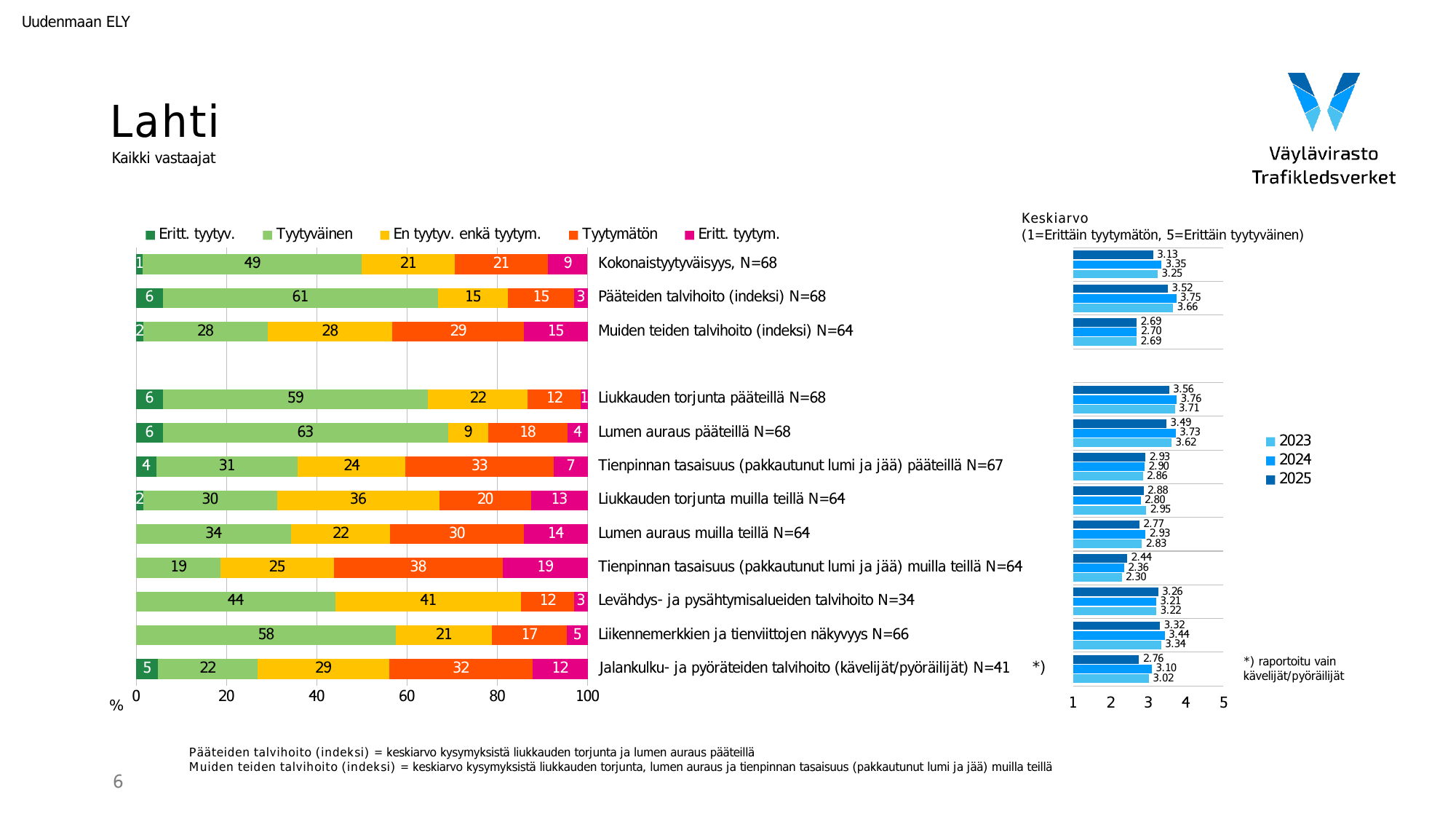

Uudenmaan ELY
# Lahti
Kaikki vastaajat
Keskiarvo
(1=Erittäin tyytymätön, 5=Erittäin tyytyväinen)

### Chart

| Category | Eritt. tyytyv. | Tyytyväinen | En tyytyv. enkä tyytym. | Tyytymätön | Eritt. tyytym. |
|---|---|---|---|---|---|
| Kokonaistyytyväisyys, N=68 | 1.470588 | 48.529412 | 20.588235 | 20.588235 | 8.823529 |
| Pääteiden talvihoito (indeksi) N=68 | 5.882353 | 61.0294115 | 15.441176500000001 | 14.7058825 | 2.9411765 |
| Muiden teiden talvihoito (indeksi) N=64 | 1.5625 | 27.604166666666668 | 27.604166666666668 | 29.166666666666668 | 15.104166666666666 |
|  | None | None | None | None | None |
| Liukkauden torjunta pääteillä N=68 | 5.882353 | 58.823529 | 22.058824 | 11.764706 | 1.470588 |
| Lumen auraus pääteillä N=68 | 5.882353 | 63.235294 | 8.823529 | 17.647059 | 4.411765 |
| Tienpinnan tasaisuus (pakkautunut lumi ja jää) pääteillä N=67 | 4.477612 | 31.343284 | 23.880597 | 32.835821 | 7.462687 |
| Liukkauden torjunta muilla teillä N=64 | 1.5625 | 29.6875 | 35.9375 | 20.3125 | 12.5 |
| Lumen auraus muilla teillä N=64 | None | 34.375 | 21.875 | 29.6875 | 14.0625 |
| Tienpinnan tasaisuus (pakkautunut lumi ja jää) muilla teillä N=64 | None | 18.75 | 25.0 | 37.5 | 18.75 |
| Levähdys- ja pysähtymisalueiden talvihoito N=34 | None | 44.117647 | 41.176471 | 11.764706 | 2.941176 |
| Liikennemerkkien ja tienviittojen näkyvyys N=66 | None | 57.575758 | 21.212121 | 16.666667 | 4.545455 |
| Jalankulku- ja pyöräteiden talvihoito (kävelijät/pyöräilijät) N=41 | 4.878049 | 21.95122 | 29.268293 | 31.707317 | 12.195122 |

### Chart

| Category | 2025 | 2024 | 2023 |
|---|---|---|---|
*) raportoitu vain
kävelijät/pyöräilijät
*)
%
Pääteiden talvihoito (indeksi) = keskiarvo kysymyksistä liukkauden torjunta ja lumen auraus pääteillä
Muiden teiden talvihoito (indeksi) = keskiarvo kysymyksistä liukkauden torjunta, lumen auraus ja tienpinnan tasaisuus (pakkautunut lumi ja jää) muilla teillä

6